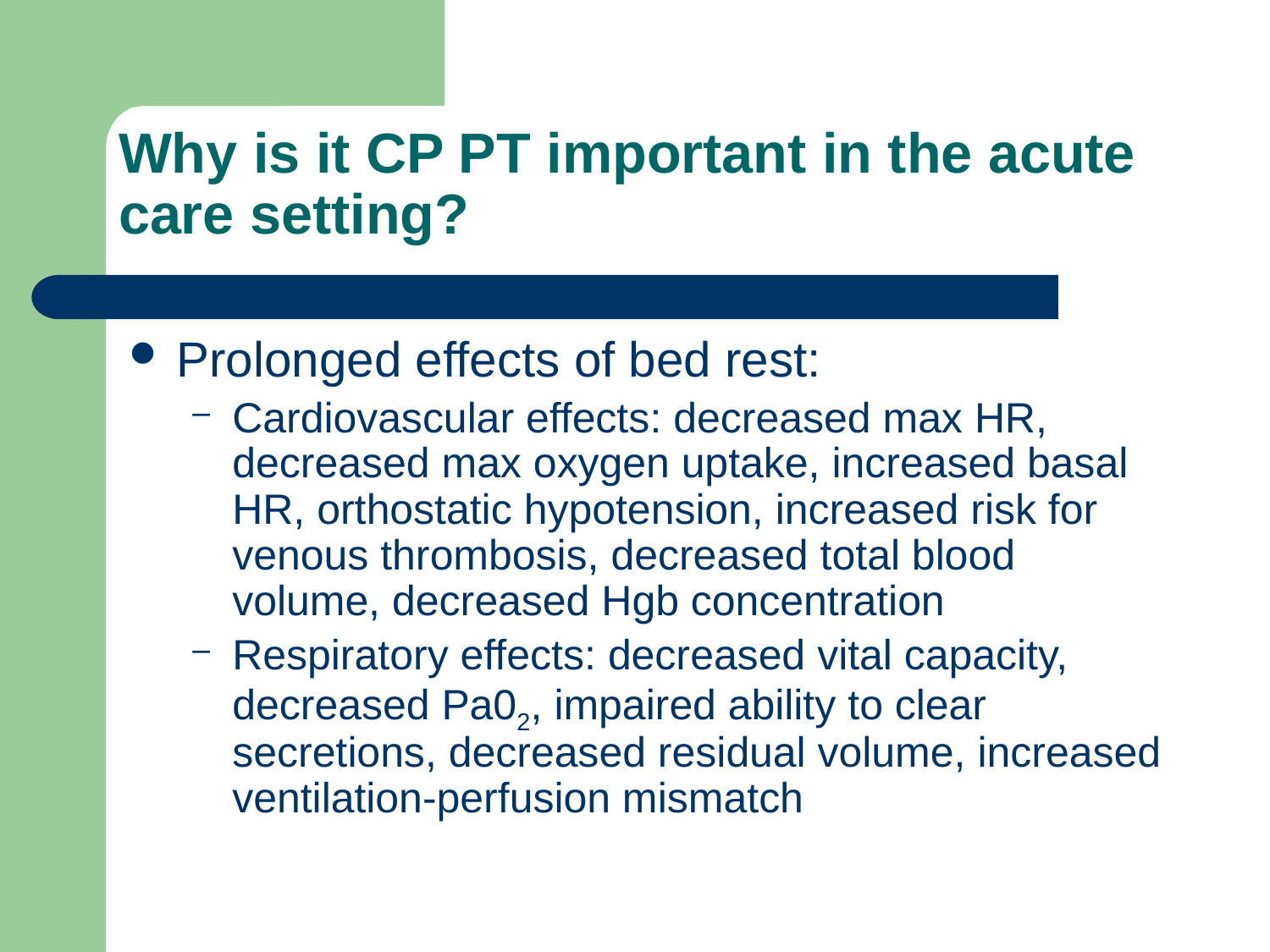

Why is it CP PT important in the acute care setting?
Prolonged effects of bed rest:
Cardiovascular effects: decreased max HR, decreased max oxygen uptake, increased basal HR, orthostatic hypotension, increased risk for venous thrombosis, decreased total blood volume, decreased Hgb concentration
Respiratory effects: decreased vital capacity, decreased Pa02, impaired ability to clear secretions, decreased residual volume, increased ventilation-perfusion mismatch